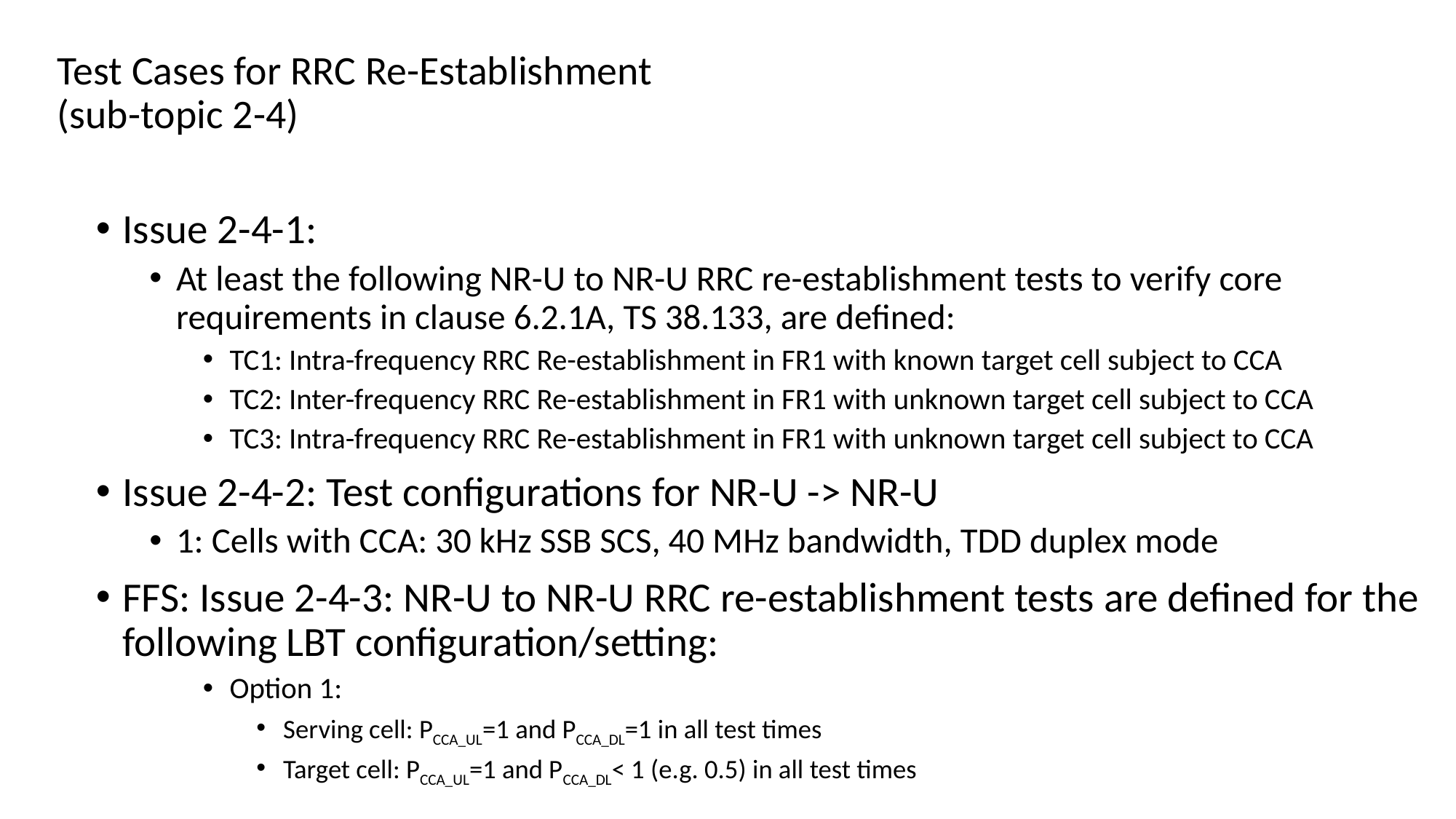

# Test Cases for RRC Re-Establishment (sub-topic 2-4)

Issue 2-4-1:
At least the following NR-U to NR-U RRC re-establishment tests to verify core requirements in clause 6.2.1A, TS 38.133, are defined:
TC1: Intra-frequency RRC Re-establishment in FR1 with known target cell subject to CCA
TC2: Inter-frequency RRC Re-establishment in FR1 with unknown target cell subject to CCA
TC3: Intra-frequency RRC Re-establishment in FR1 with unknown target cell subject to CCA
Issue 2-4-2: Test configurations for NR-U -> NR-U
1: Cells with CCA: 30 kHz SSB SCS, 40 MHz bandwidth, TDD duplex mode
FFS: Issue 2-4-3: NR-U to NR-U RRC re-establishment tests are defined for the following LBT configuration/setting:
Option 1:
Serving cell: PCCA_UL=1 and PCCA_DL=1 in all test times
Target cell: PCCA_UL=1 and PCCA_DL< 1 (e.g. 0.5) in all test times